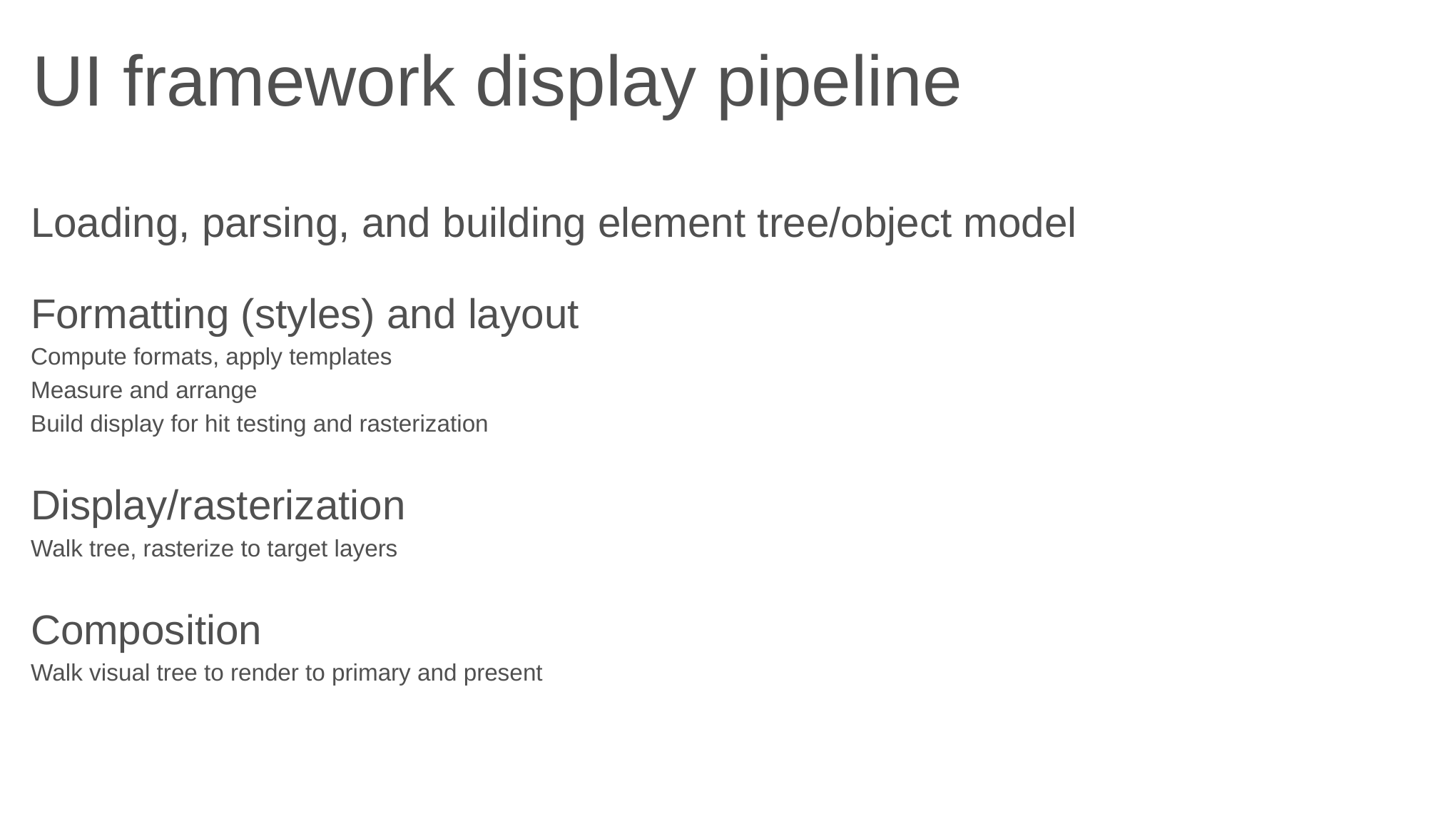

# UI framework display pipeline
Loading, parsing, and building element tree/object model

Formatting (styles) and layout
Compute formats, apply templates
Measure and arrange
Build display for hit testing and rasterization

Display/rasterization
Walk tree, rasterize to target layers

Composition
Walk visual tree to render to primary and present